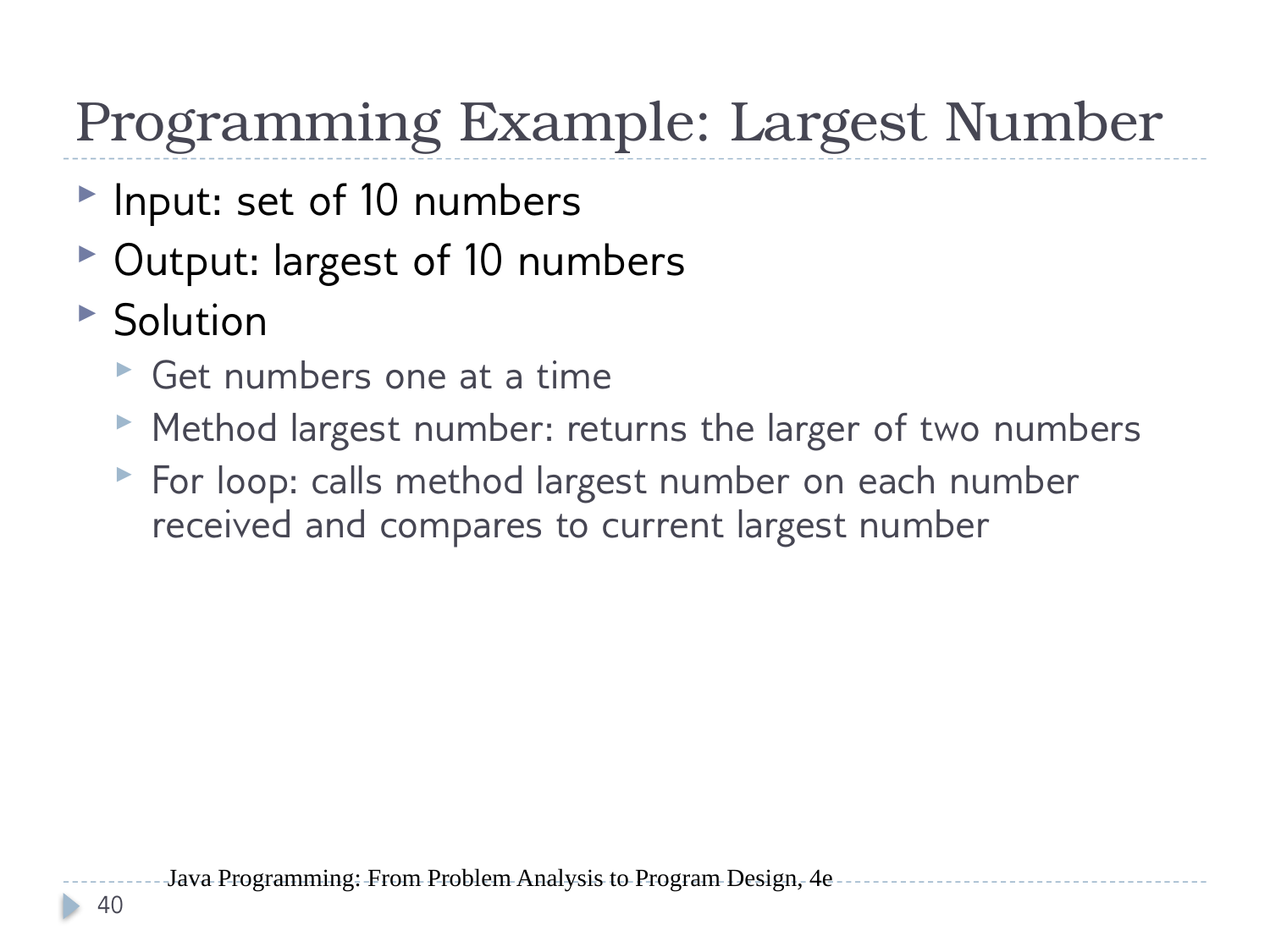

# Programming Example: Largest Number
Input: set of 10 numbers
Output: largest of 10 numbers
Solution
Get numbers one at a time
Method largest number: returns the larger of two numbers
For loop: calls method largest number on each number received and compares to current largest number

Java Programming: From Problem Analysis to Program Design, 4e
40